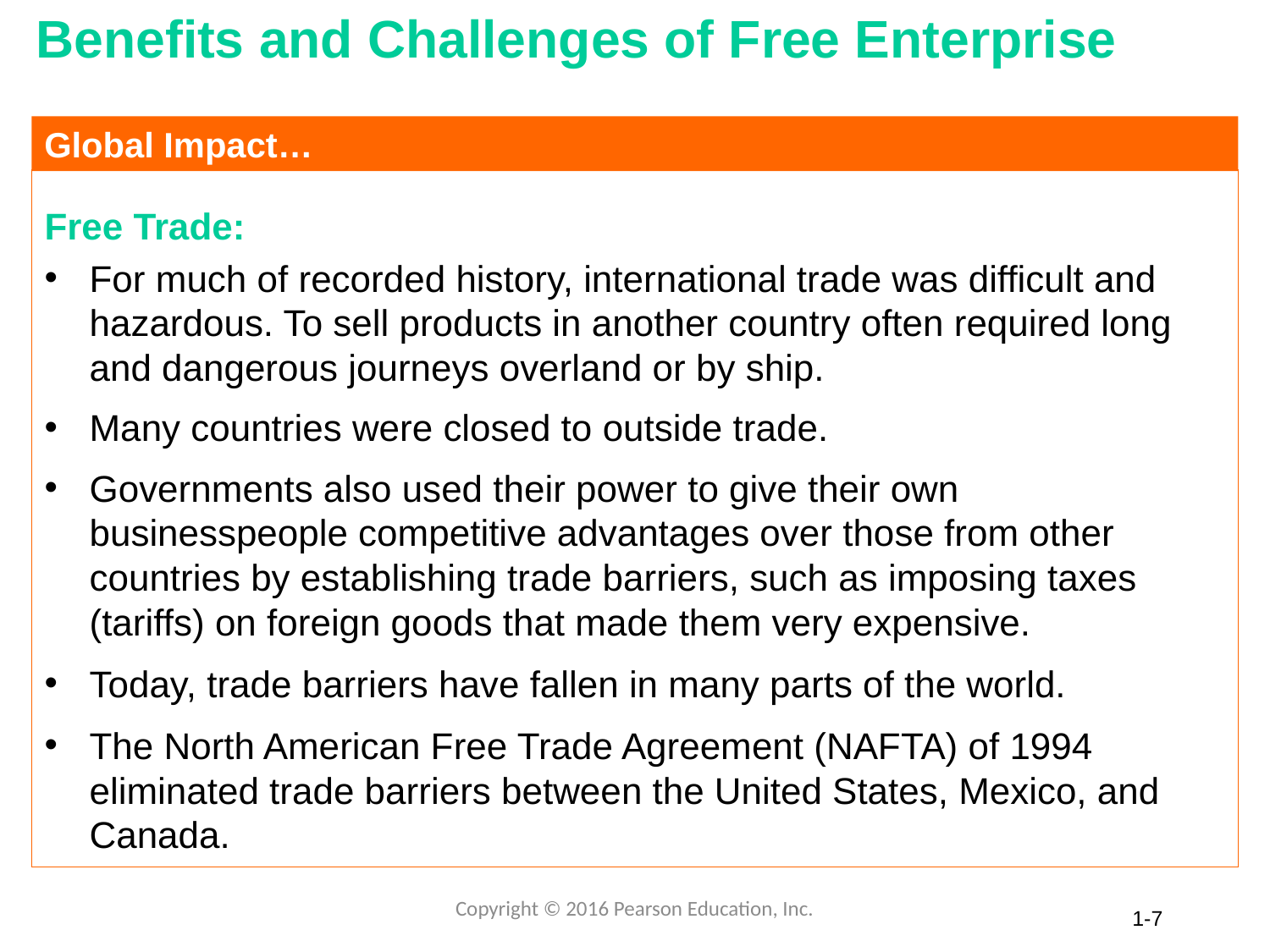

# Benefits and Challenges of Free Enterprise
Global Impact…

Free Trade:
For much of recorded history, international trade was difficult and hazardous. To sell products in another country often required long and dangerous journeys overland or by ship.

Many countries were closed to outside trade.

Governments also used their power to give their own businesspeople competitive advantages over those from other countries by establishing trade barriers, such as imposing taxes (tariffs) on foreign goods that made them very expensive.

Today, trade barriers have fallen in many parts of the world.

The North American Free Trade Agreement (NAFTA) of 1994 eliminated trade barriers between the United States, Mexico, and Canada.
Copyright © 2016 Pearson Education, Inc.